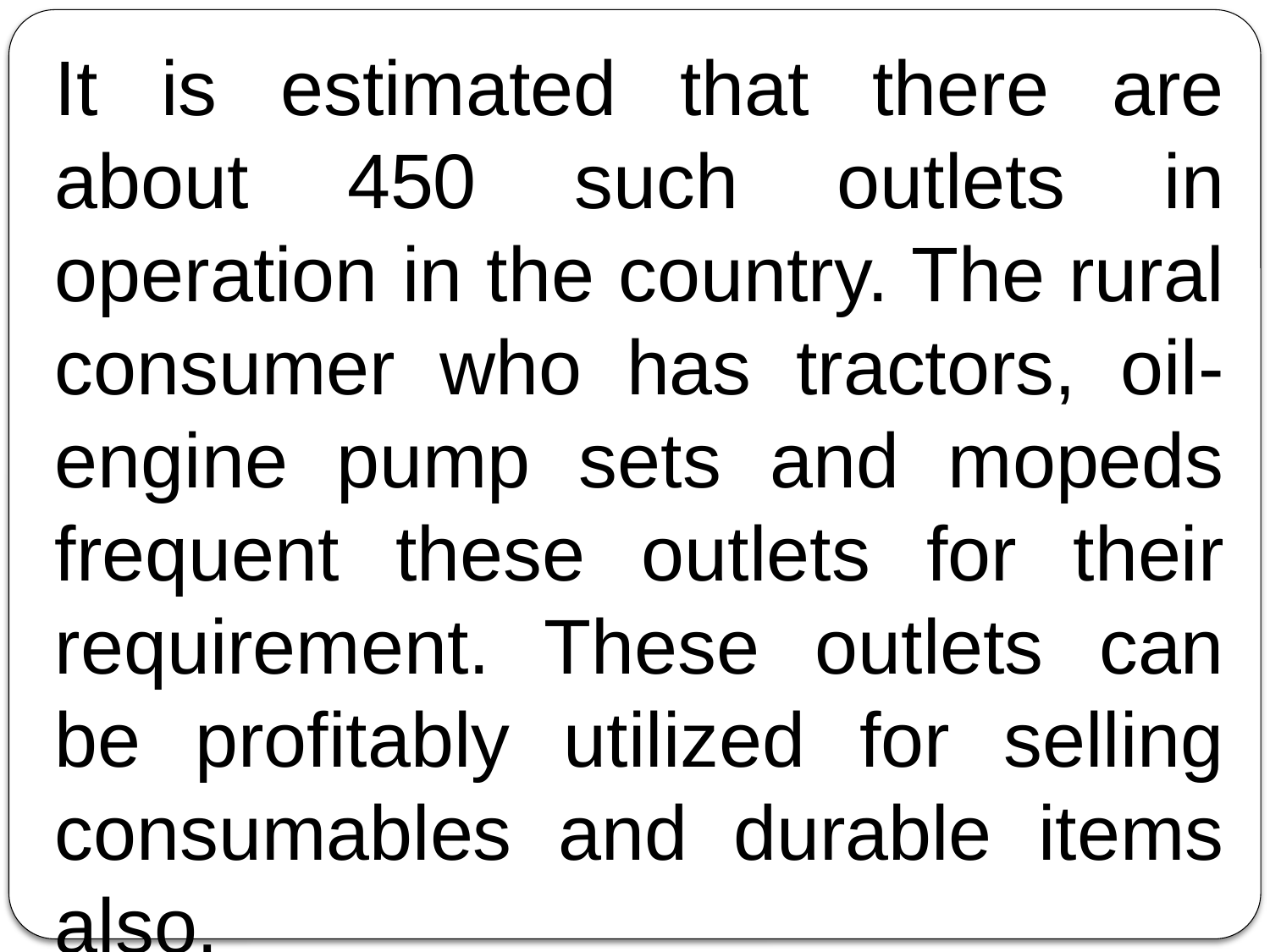

It is estimated that there are about 450 such outlets in operation in the country. The rural consumer who has tractors, oil-engine pump sets and mopeds frequent these outlets for their requirement. These outlets can be profitably utilized for selling consumables and durable items also.